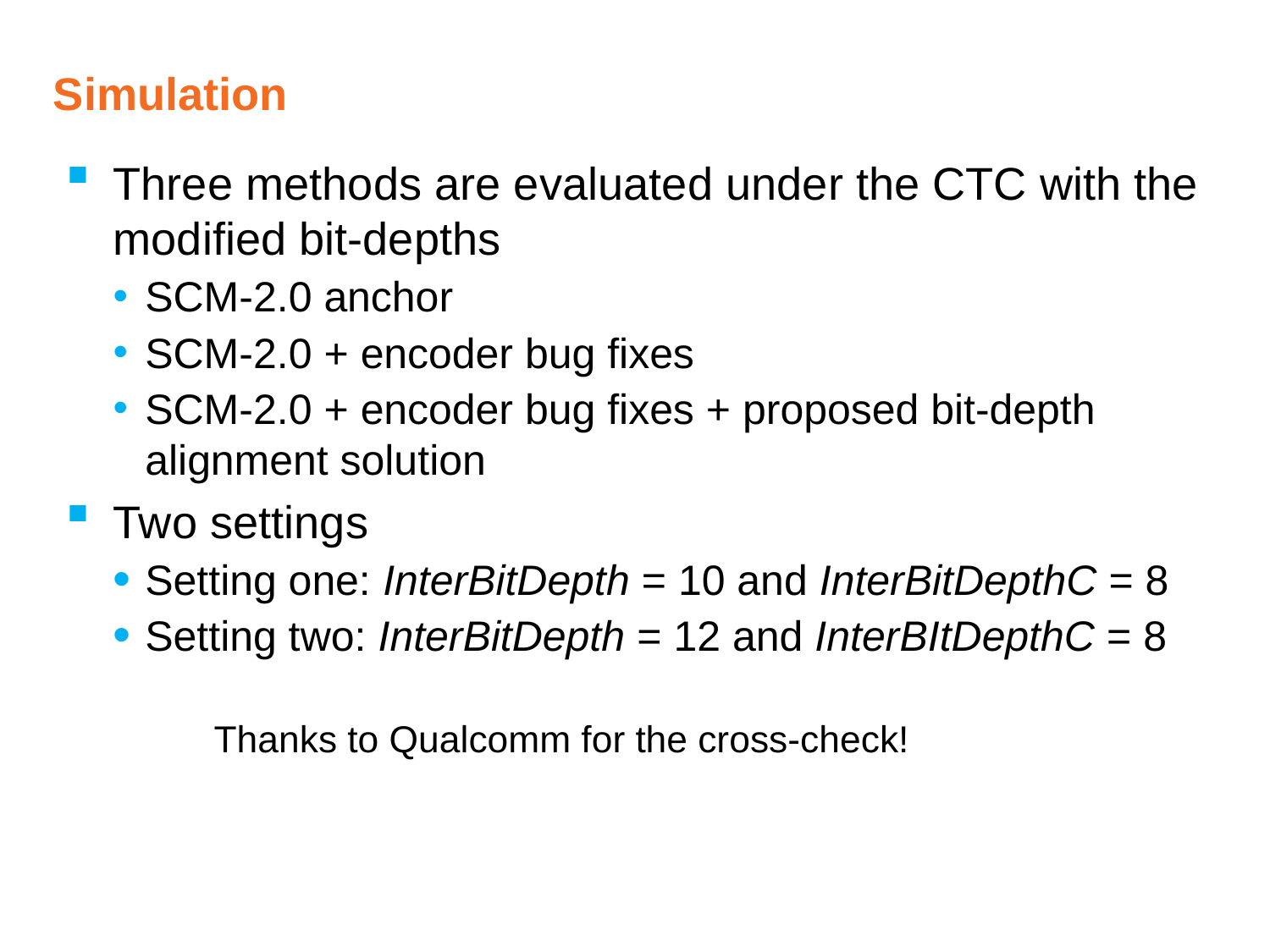

Simulation
Three methods are evaluated under the CTC with the modified bit-depths
SCM-2.0 anchor
SCM-2.0 + encoder bug fixes
SCM-2.0 + encoder bug fixes + proposed bit-depth alignment solution
Two settings
Setting one: InterBitDepth = 10 and InterBitDepthC = 8
Setting two: InterBitDepth = 12 and InterBItDepthC = 8
Thanks to Qualcomm for the cross-check!